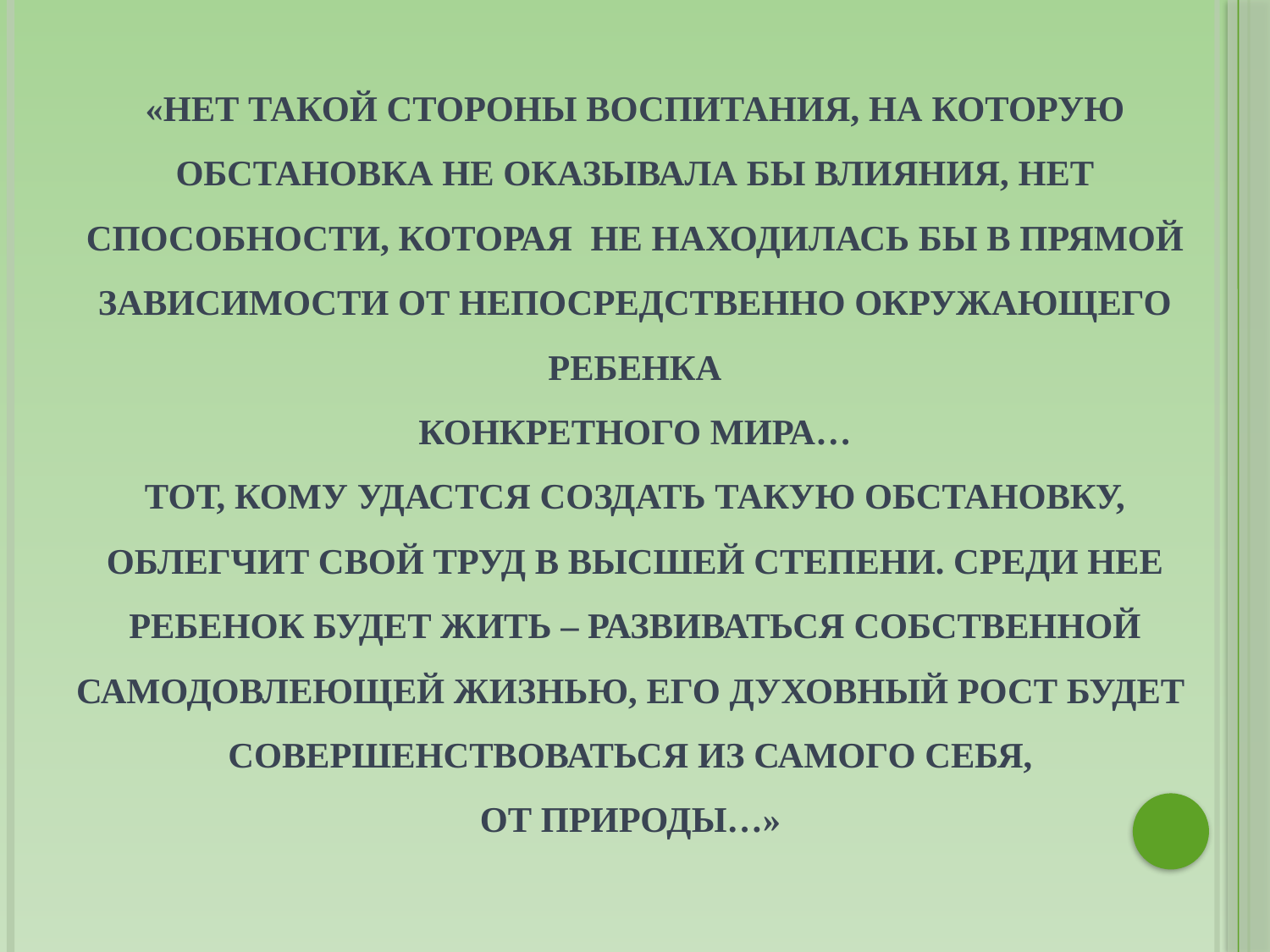

# «Нет такой стороны воспитания, на которую обстановка не оказывала бы влияния, нет способности, которая  не находилась бы в прямой зависимости от непосредственно окружающего ребенка конкретного мира… Тот, кому удастся создать такую обстановку, облегчит свой труд в высшей степени. Среди нее ребенок будет жить – развиваться собственной самодовлеющей жизнью, его духовный рост будет совершенствоваться из самого себя, от природы…»